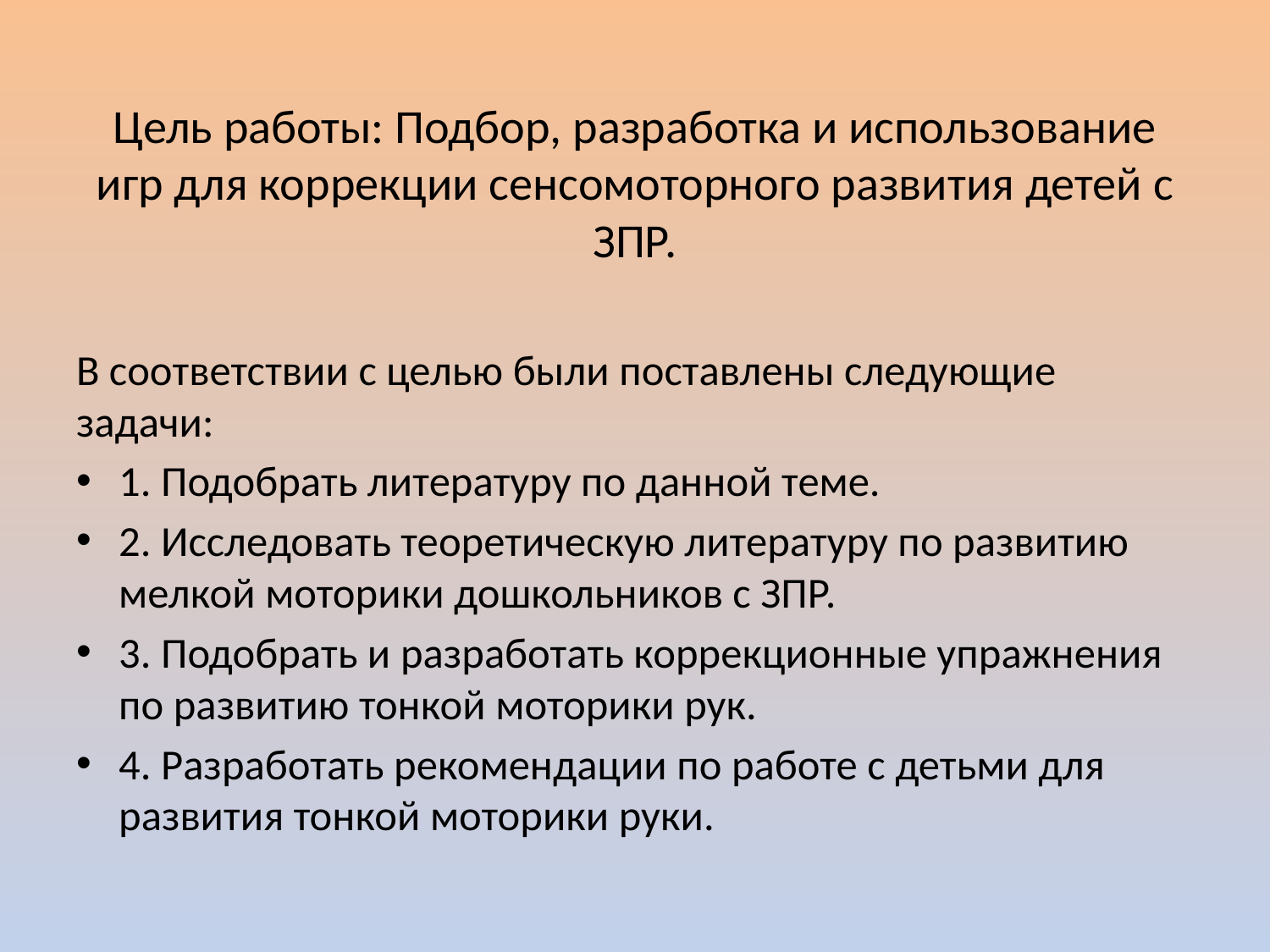

# Цель работы: Подбор, разработка и использование игр для коррекции сенсомоторного развития детей с ЗПР.
В соответствии с целью были поставлены следующие задачи:
1. Подобрать литературу по данной теме.
2. Исследовать теоретическую литературу по развитию мелкой моторики дошкольников с ЗПР.
3. Подобрать и разработать коррекционные упражнения по развитию тонкой моторики рук.
4. Разработать рекомендации по работе с детьми для развития тонкой моторики руки.